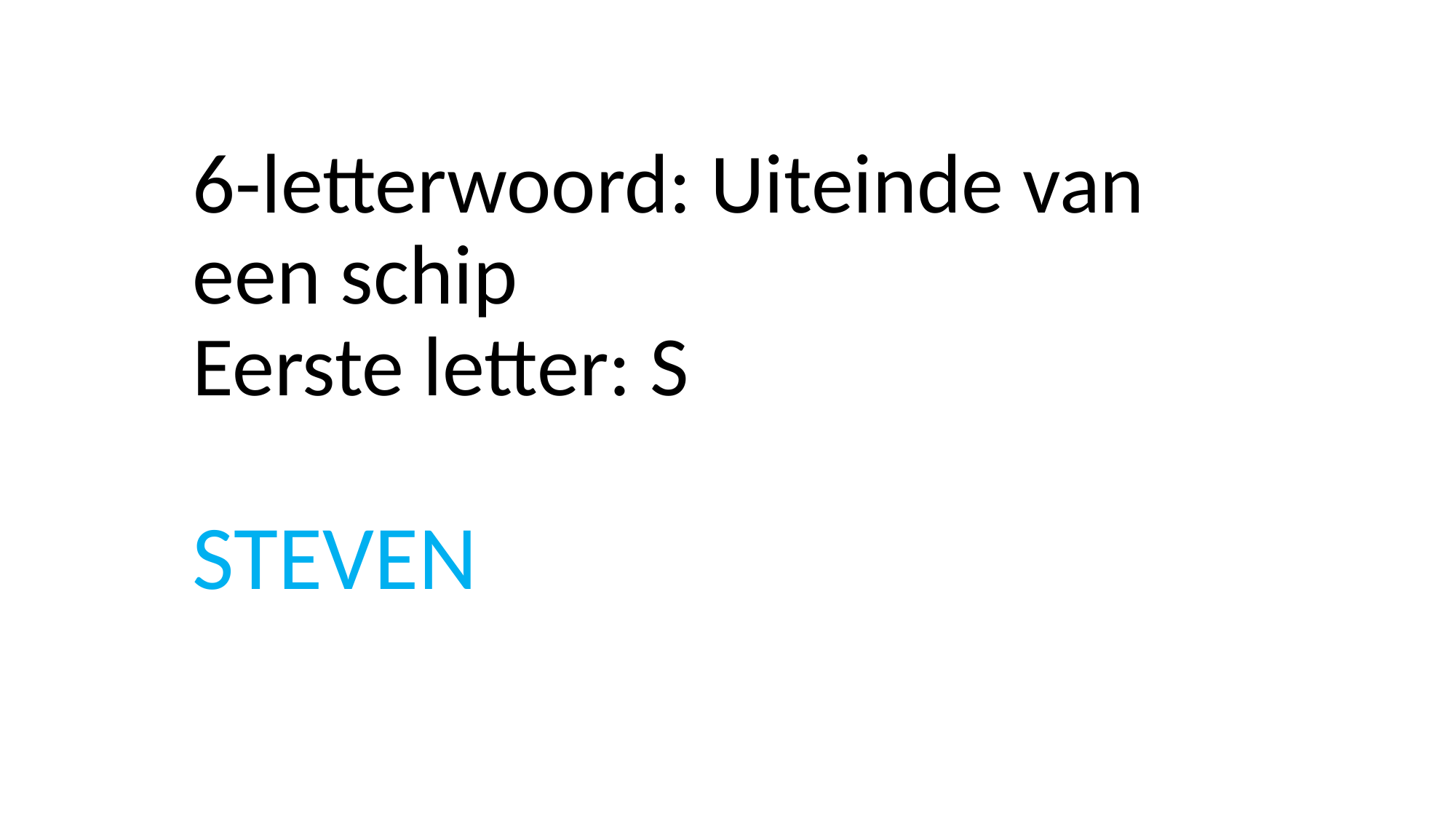

# 6-letterwoord: Uiteinde van een schip Eerste letter: S
STEVEN